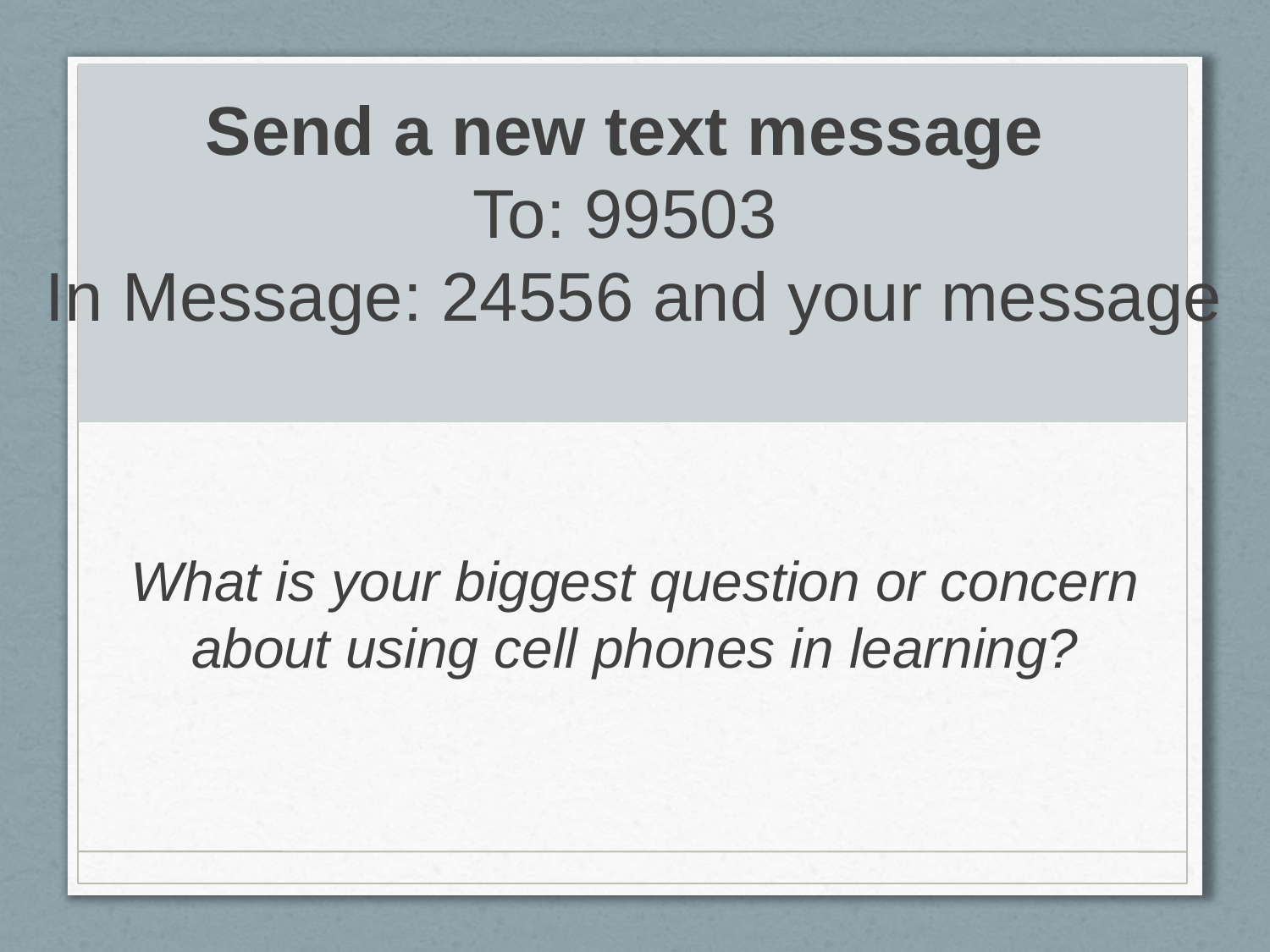

# Send a new text message To: 99503 In Message: 24556 and your message
What is your biggest question or concern about using cell phones in learning?